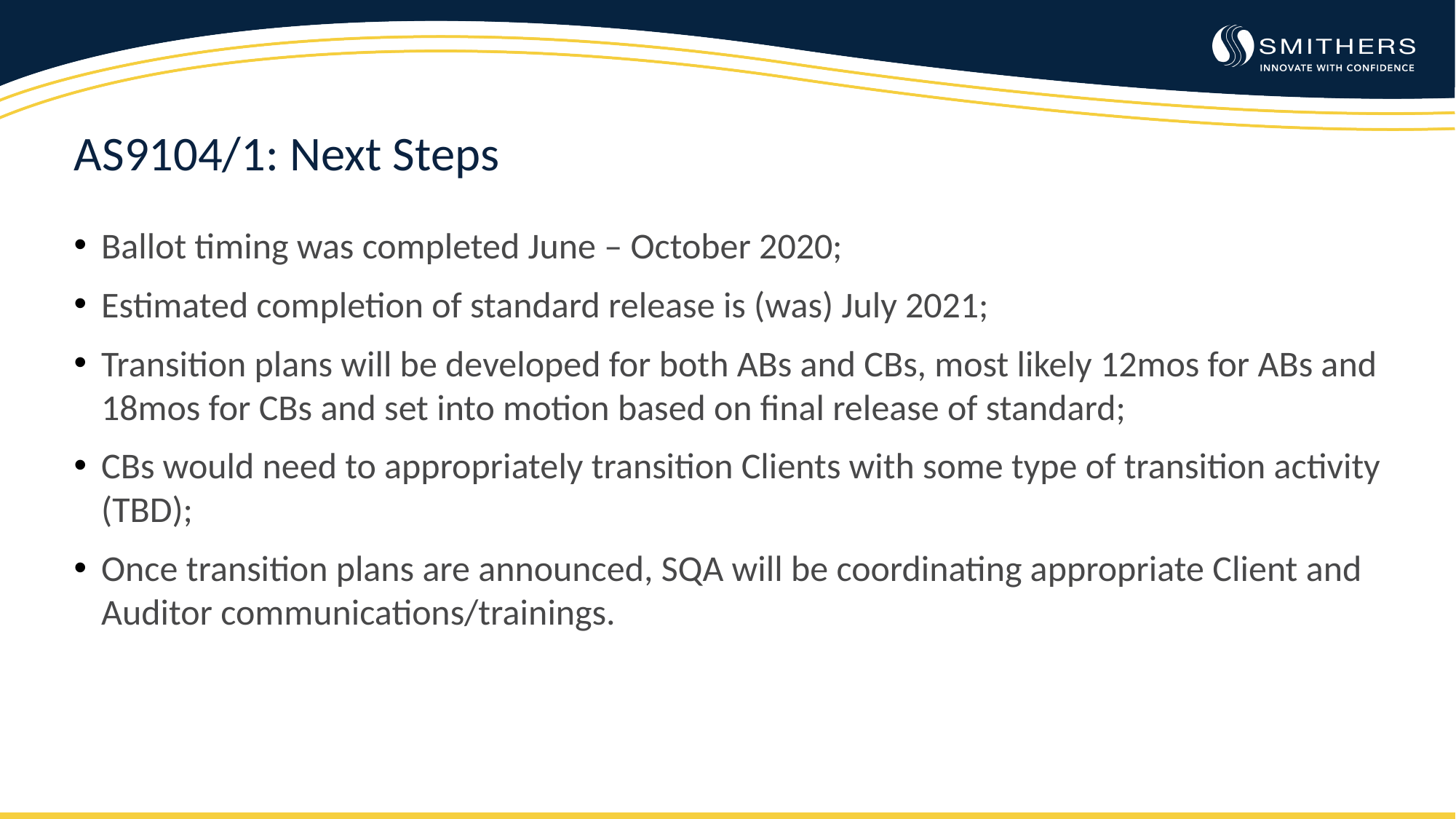

# AS9104/1: Next Steps
Ballot timing was completed June – October 2020;
Estimated completion of standard release is (was) July 2021;
Transition plans will be developed for both ABs and CBs, most likely 12mos for ABs and 18mos for CBs and set into motion based on final release of standard;
CBs would need to appropriately transition Clients with some type of transition activity (TBD);
Once transition plans are announced, SQA will be coordinating appropriate Client and Auditor communications/trainings.